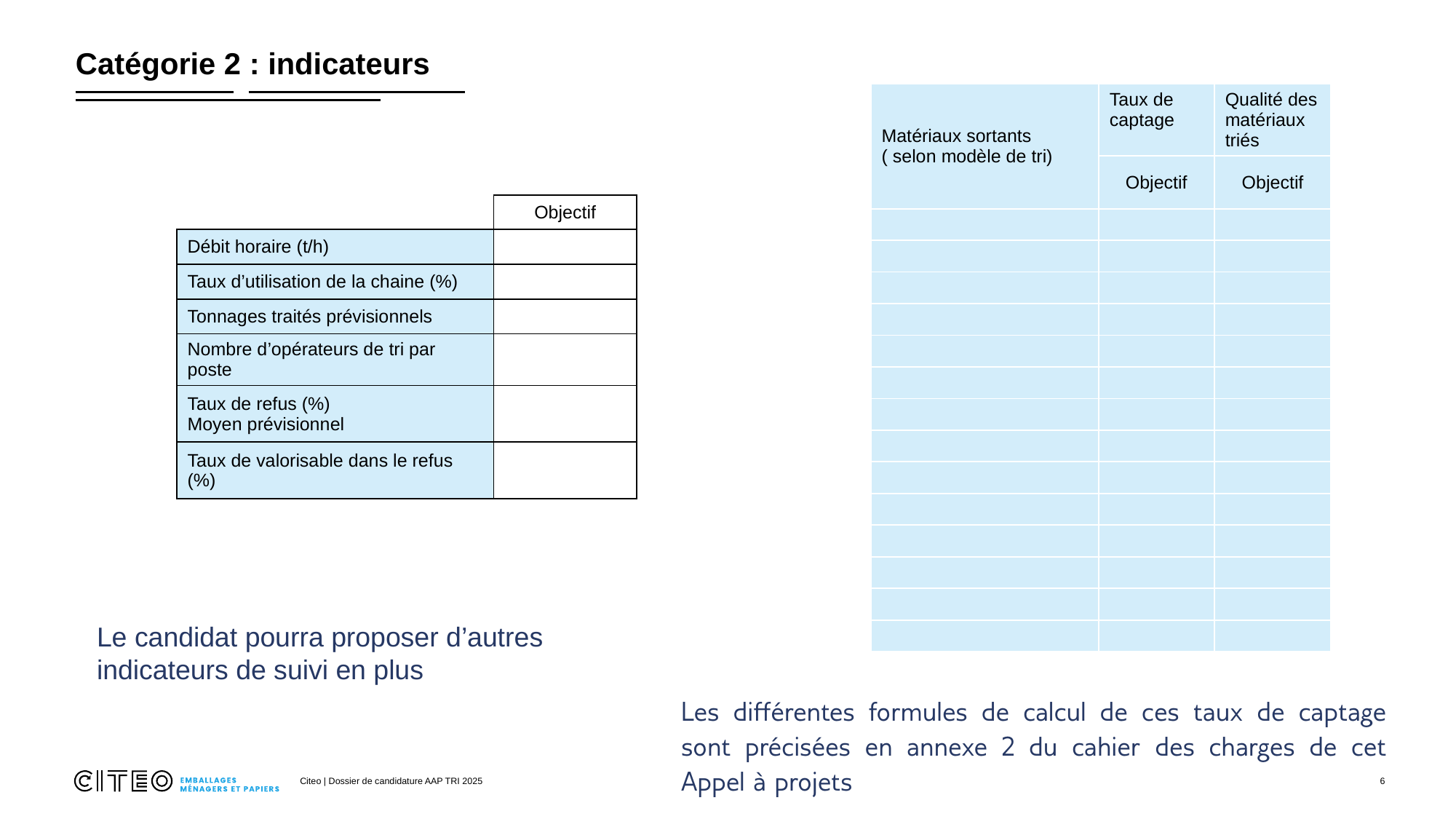

# Catégorie 2 : indicateurs
| Matériaux sortants ( selon modèle de tri) | Taux de captage | Qualité des matériaux triés |
| --- | --- | --- |
|  | Objectif | Objectif |
|  |  |  |
|  |  |  |
|  |  |  |
|  |  |  |
|  |  |  |
|  |  |  |
|  |  |  |
|  |  |  |
|  |  |  |
|  |  |  |
|  |  |  |
|  |  |  |
|  |  |  |
|  |  |  |
Cette partie devra contenir  à minima :

|  | Objectif |
| --- | --- |
| Débit horaire (t/h) |  |
| Taux d’utilisation de la chaine (%) |  |
| Tonnages traités prévisionnels |  |
| Nombre d’opérateurs de tri par poste |  |
| Taux de refus (%) Moyen prévisionnel |  |
| Taux de valorisable dans le refus (%) |  |
Le candidat pourra proposer d’autres indicateurs de suivi en plus
Les différentes formules de calcul de ces taux de captage sont précisées en annexe 2 du cahier des charges de cet Appel à projets
Citeo | Dossier de candidature AAP TRI 2025
6